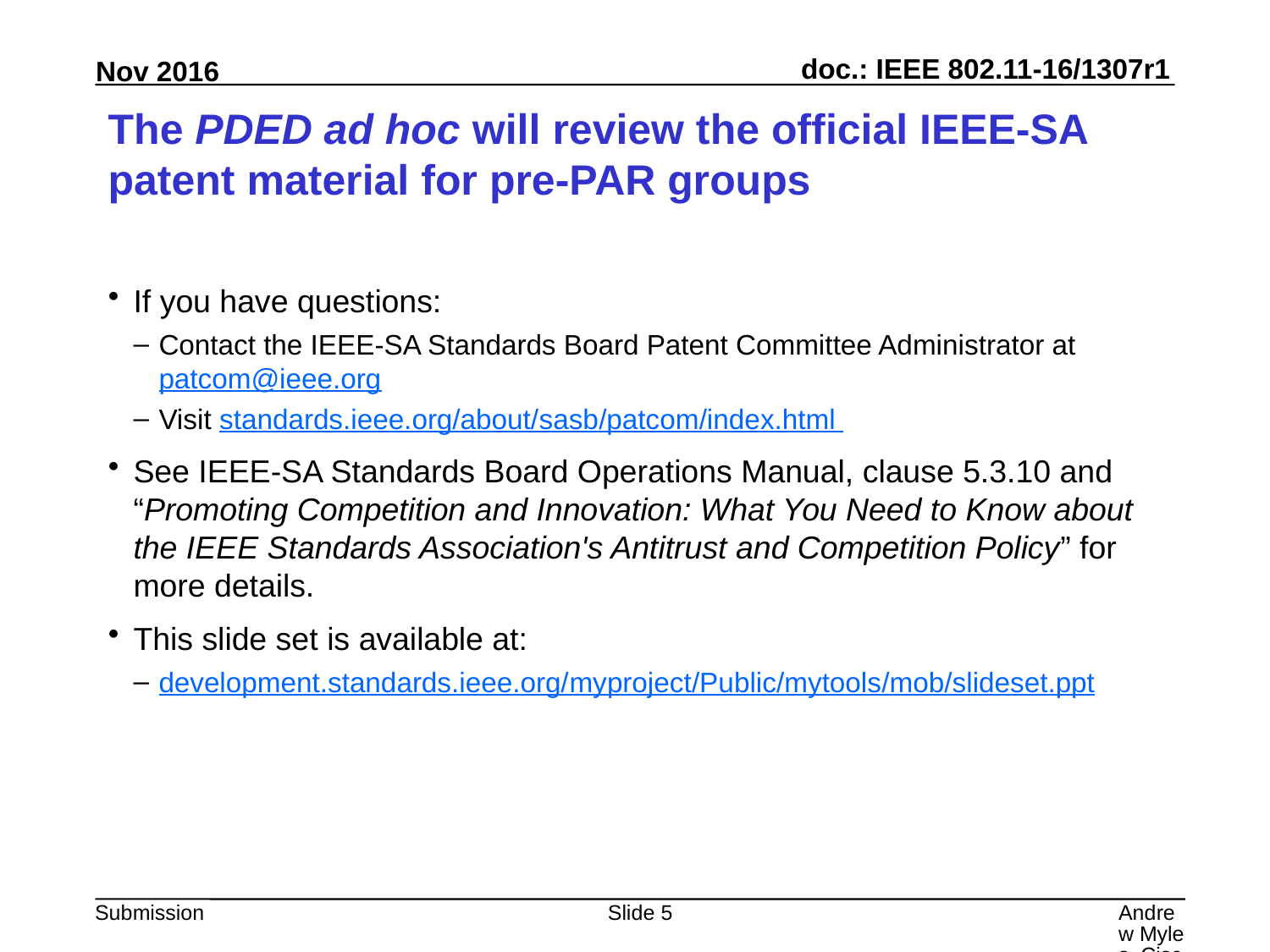

# The PDED ad hoc will review the official IEEE-SA patent material for pre-PAR groups
If you have questions:
Contact the IEEE-SA Standards Board Patent Committee Administrator at patcom@ieee.org
Visit standards.ieee.org/about/sasb/patcom/index.html
See IEEE-SA Standards Board Operations Manual, clause 5.3.10 and “Promoting Competition and Innovation: What You Need to Know about the IEEE Standards Association's Antitrust and Competition Policy” for more details.
This slide set is available at:
development.standards.ieee.org/myproject/Public/mytools/mob/slideset.ppt

Slide 5
Andrew Myles, Cisco